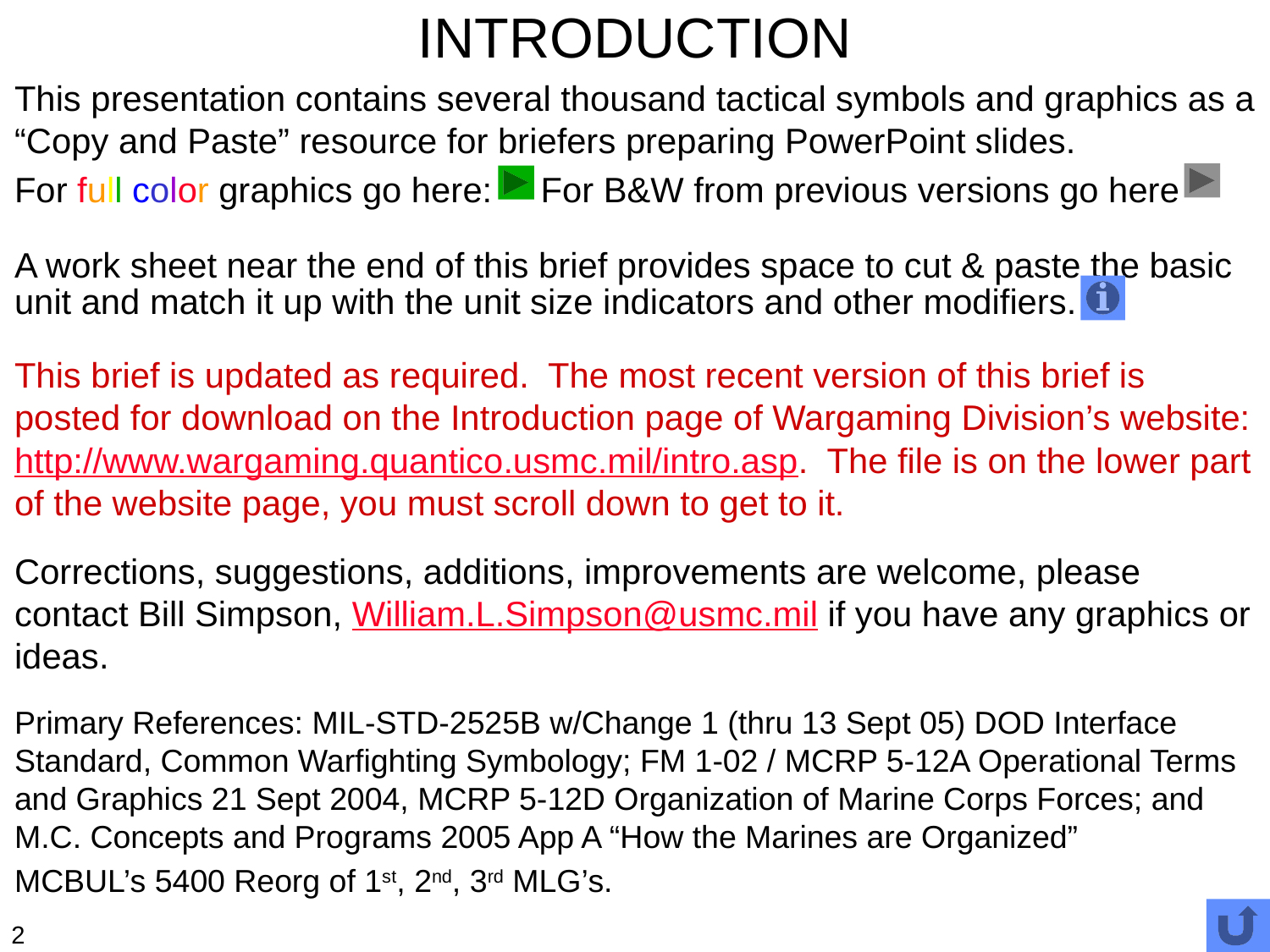

INTRODUCTION
This presentation contains several thousand tactical symbols and graphics as a “Copy and Paste” resource for briefers preparing PowerPoint slides.
For full color graphics go here:     For B&W from previous versions go here

A work sheet near the end of this brief provides space to cut & paste the basic unit and match it up with the unit size indicators and other modifiers.

This brief is updated as required.  The most recent version of this brief is posted for download on the Introduction page of Wargaming Division’s website: http://www.wargaming.quantico.usmc.mil/intro.asp.  The file is on the lower part of the website page, you must scroll down to get to it.

Corrections, suggestions, additions, improvements are welcome, please contact Bill Simpson, William.L.Simpson@usmc.mil if you have any graphics or ideas.

Primary References: MIL-STD-2525B w/Change 1 (thru 13 Sept 05) DOD Interface Standard, Common Warfighting Symbology; FM 1-02 / MCRP 5-12A Operational Terms and Graphics 21 Sept 2004, MCRP 5-12D Organization of Marine Corps Forces; and M.C. Concepts and Programs 2005 App A “How the Marines are Organized”
MCBUL’s 5400 Reorg of 1st, 2nd, 3rd MLG’s.

2